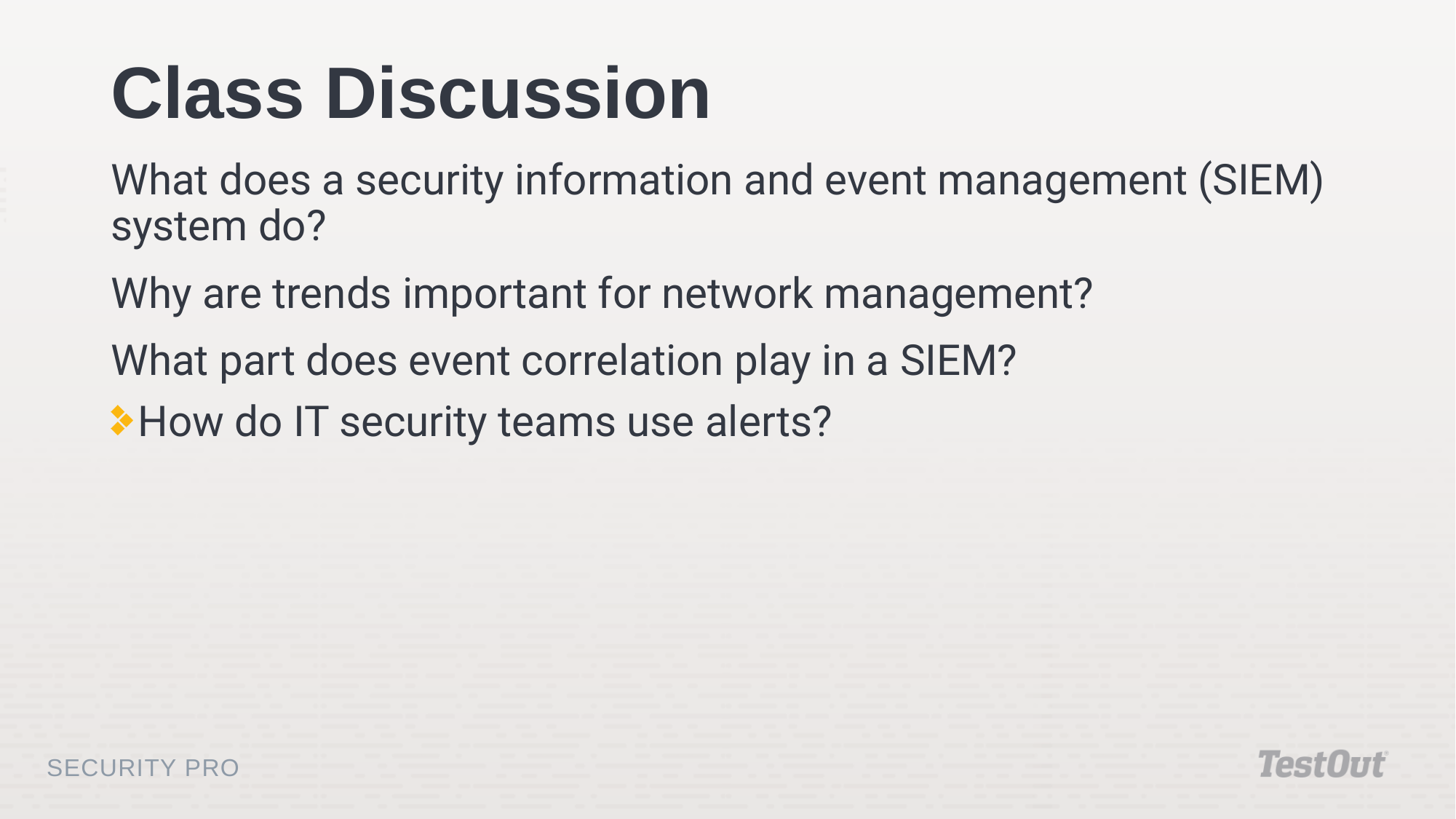

# Class Discussion
What does a security information and event management (SIEM) system do?
Why are trends important for network management?
What part does event correlation play in a SIEM?
How do IT security teams use alerts?
Security Pro